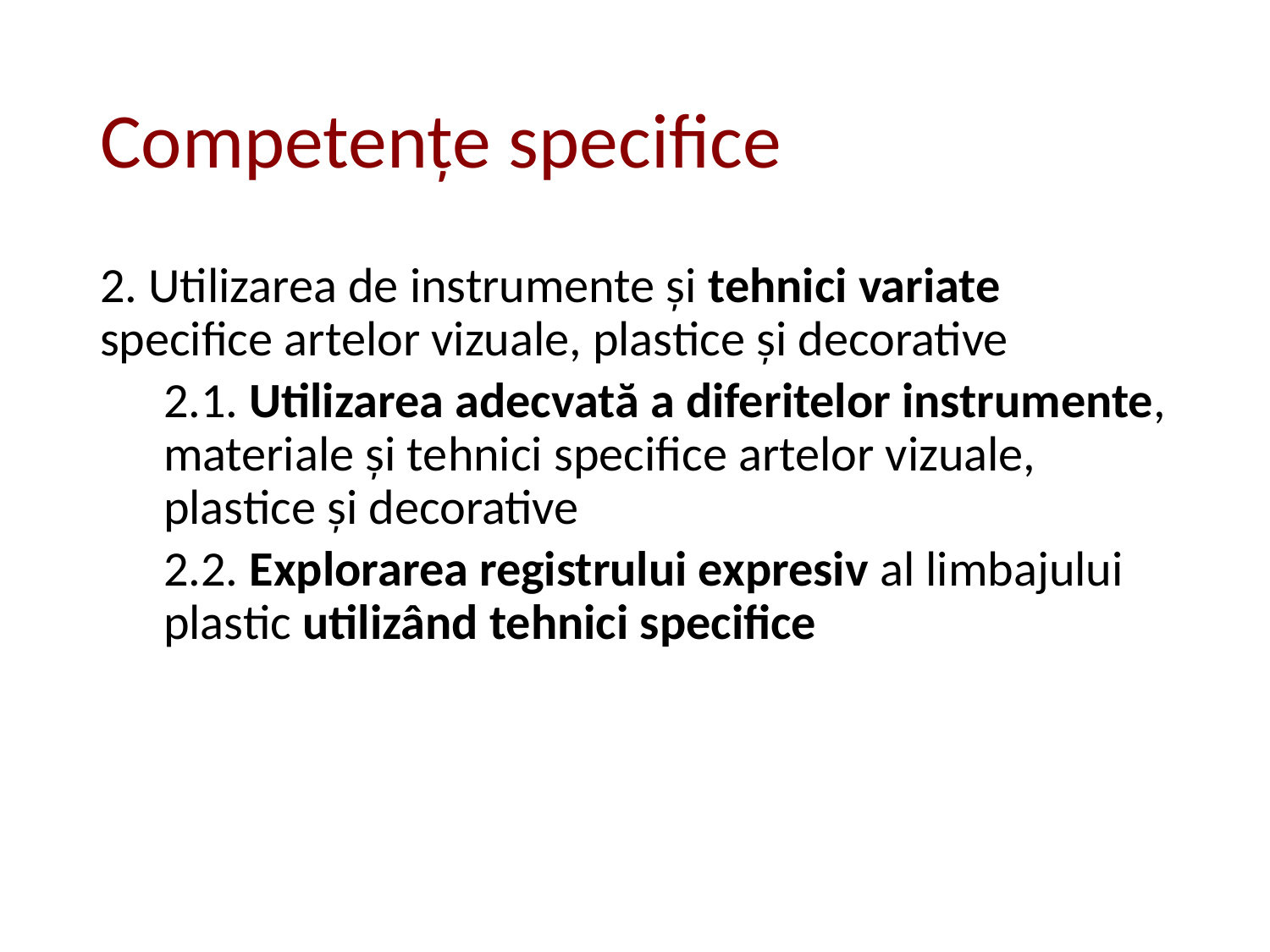

# Competențe specifice
2. Utilizarea de instrumente și tehnici variate specifice artelor vizuale, plastice și decorative
2.1. Utilizarea adecvată a diferitelor instrumente, materiale și tehnici specifice artelor vizuale, plastice și decorative
2.2. Explorarea registrului expresiv al limbajului plastic utilizând tehnici specifice